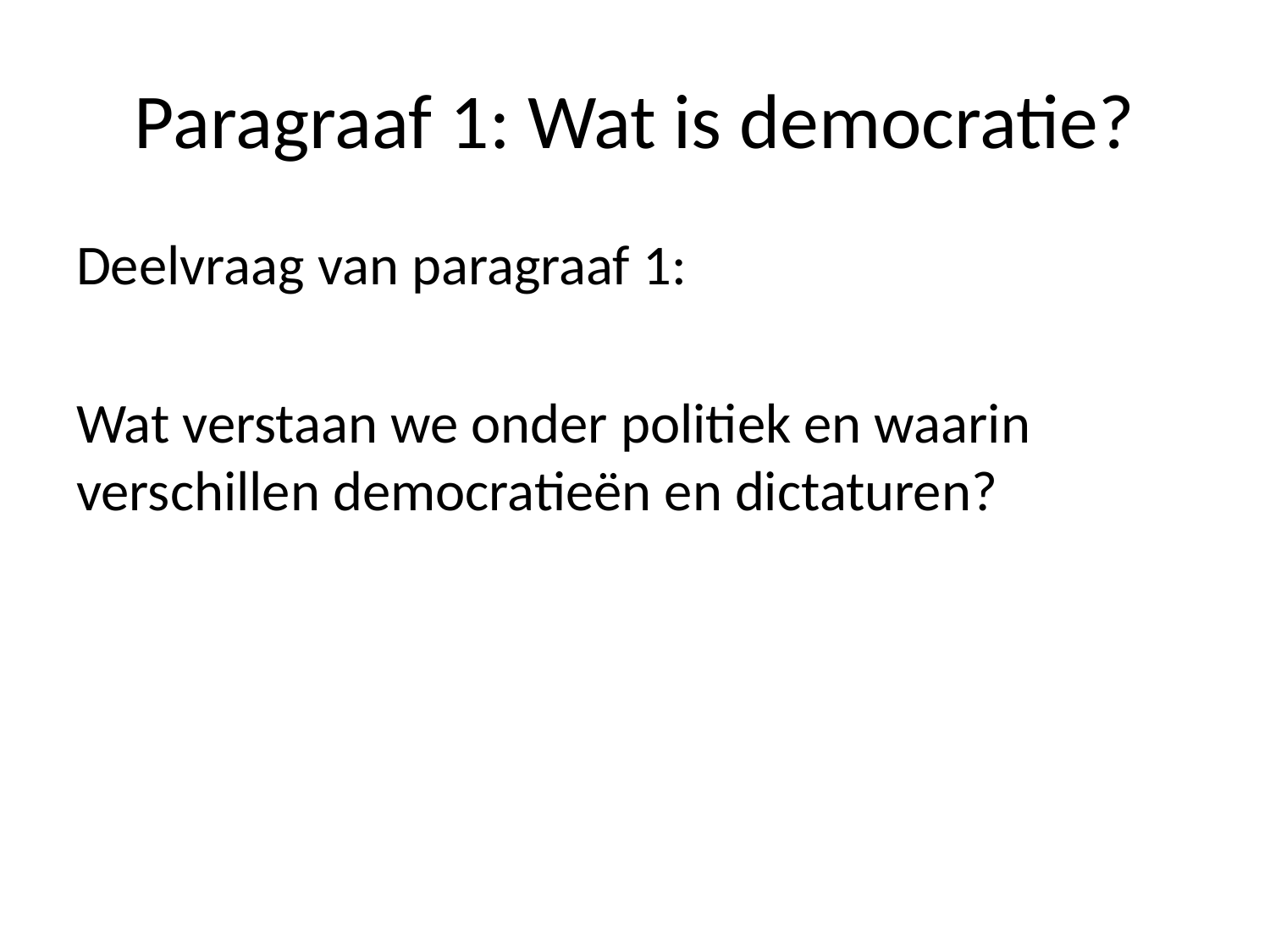

# Paragraaf 1: Wat is democratie?
Deelvraag van paragraaf 1:

Wat verstaan we onder politiek en waarin verschillen democratieën en dictaturen?